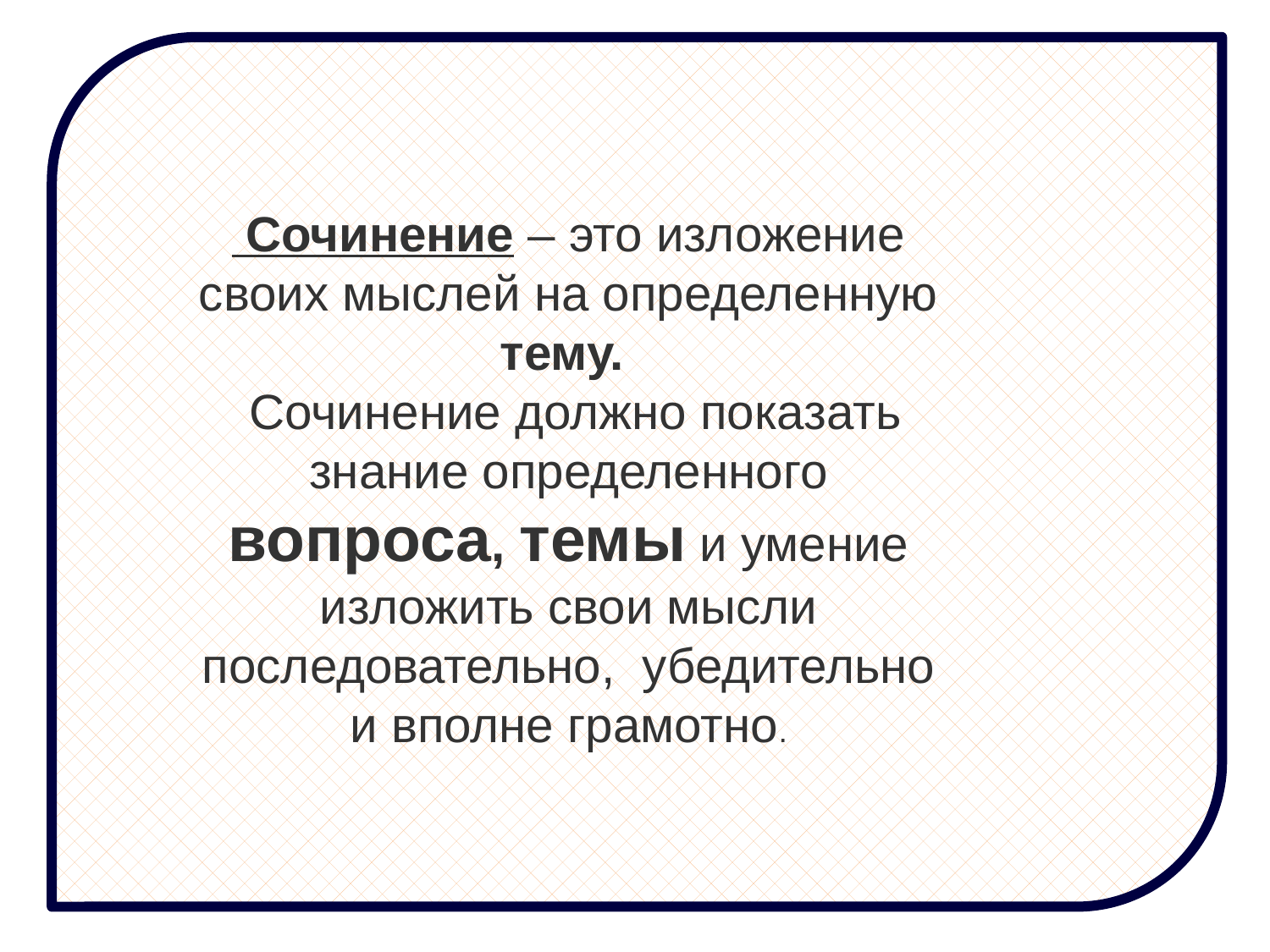

Сочинение – это изложение своих мыслей на определенную тему.
 Сочинение должно показать знание определенного вопроса, темы и умение изложить свои мысли последовательно,  убедительно и вполне грамотно.